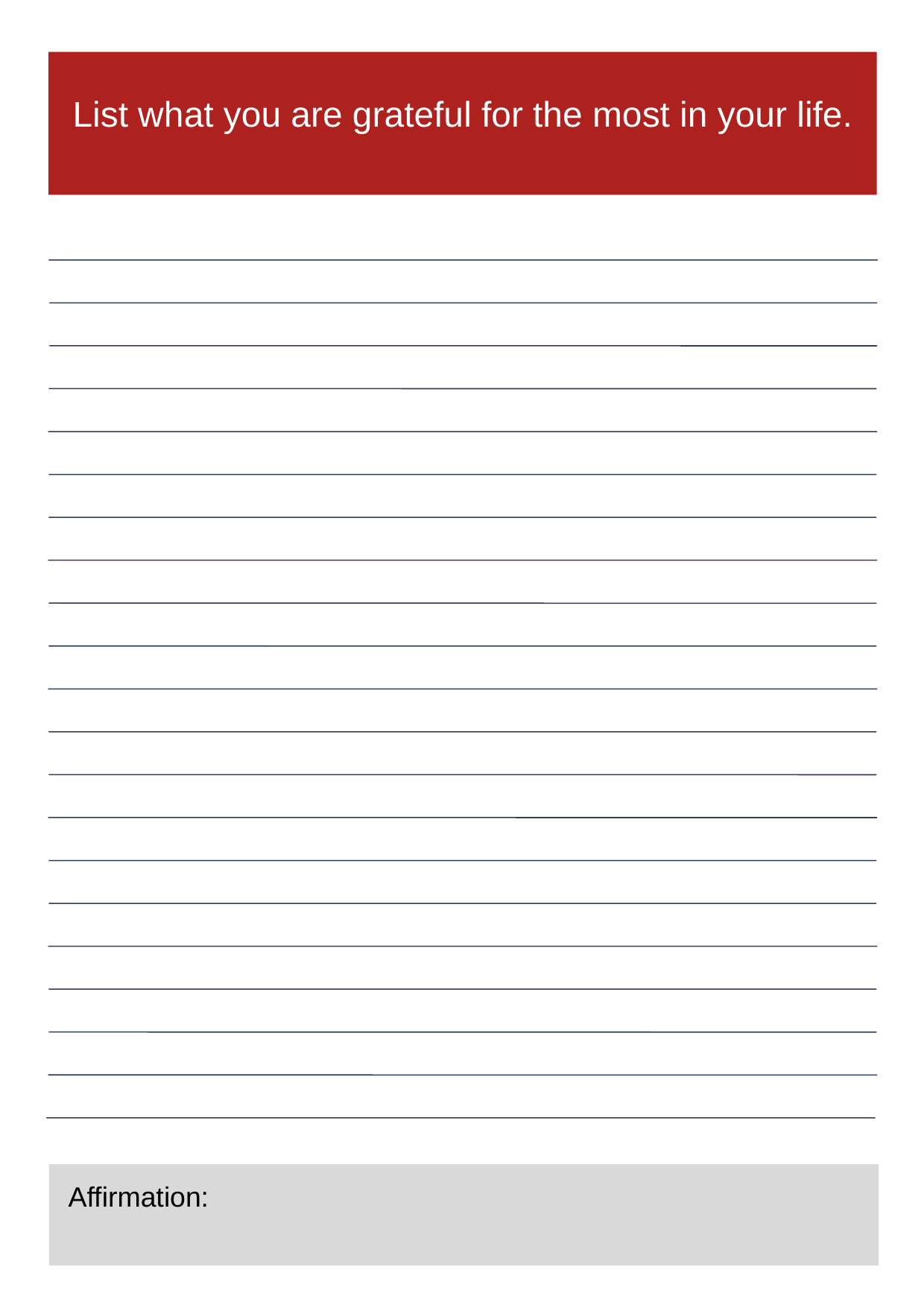

List what you are grateful for the most in your life.

Affirmation: